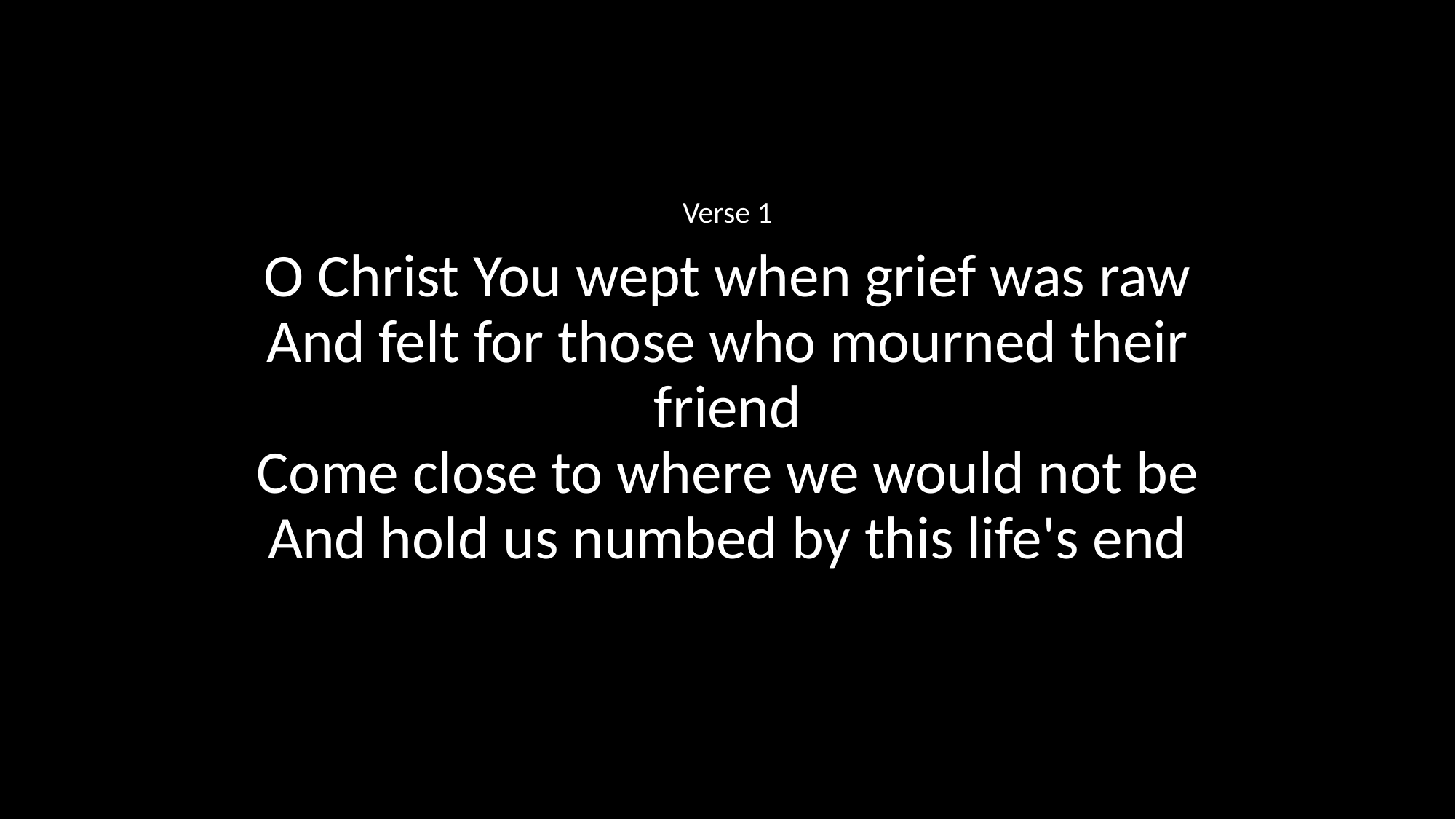

Verse 1
O Christ You wept when grief was raw
And felt for those who mourned their friend
Come close to where we would not be
And hold us numbed by this life's end